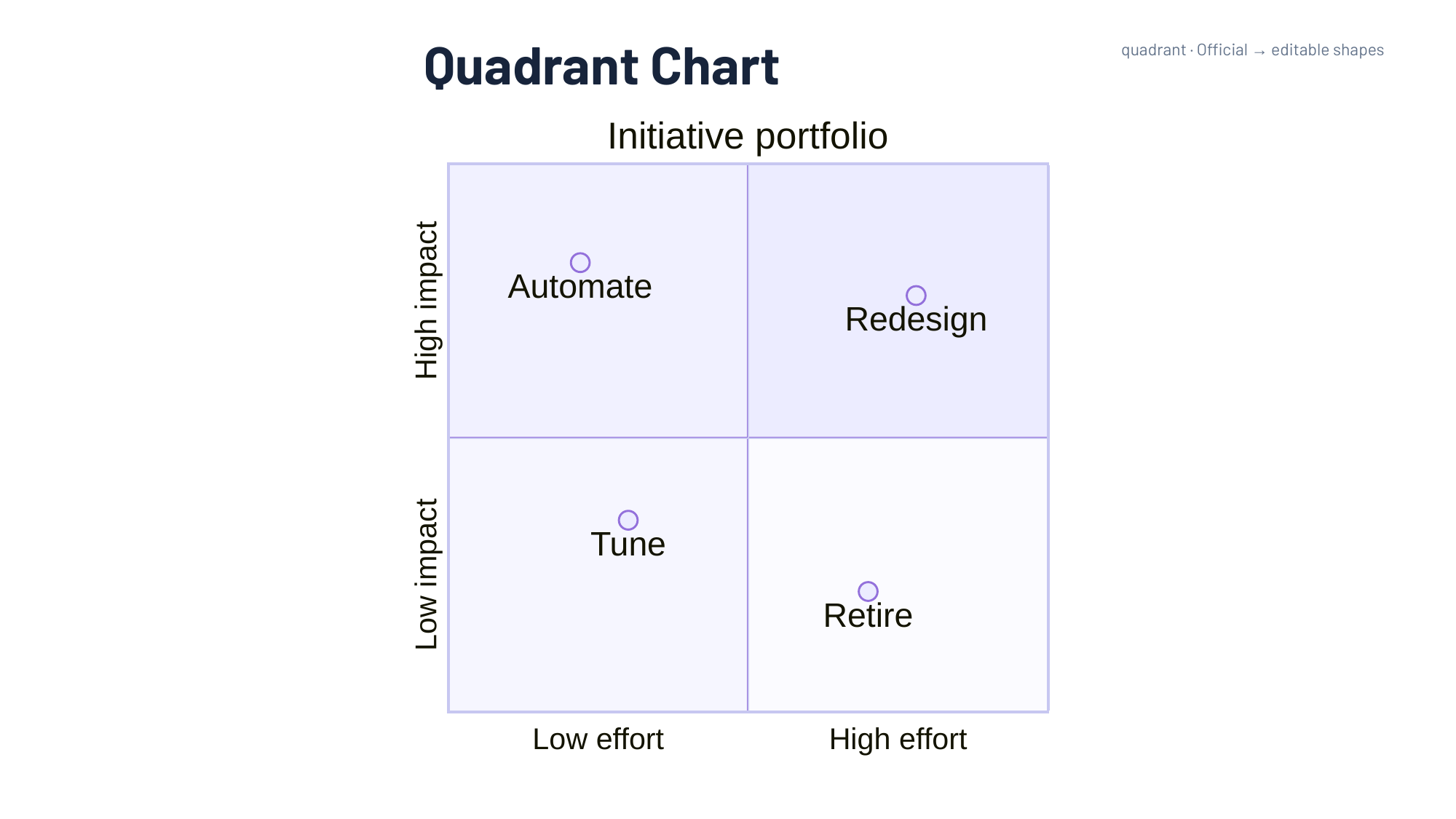

Quadrant Chart
quadrant · Official → editable shapes
Initiative portfolio

Automate
High impact

Redesign

Tune
Low impact

Retire
Low effort
High effort